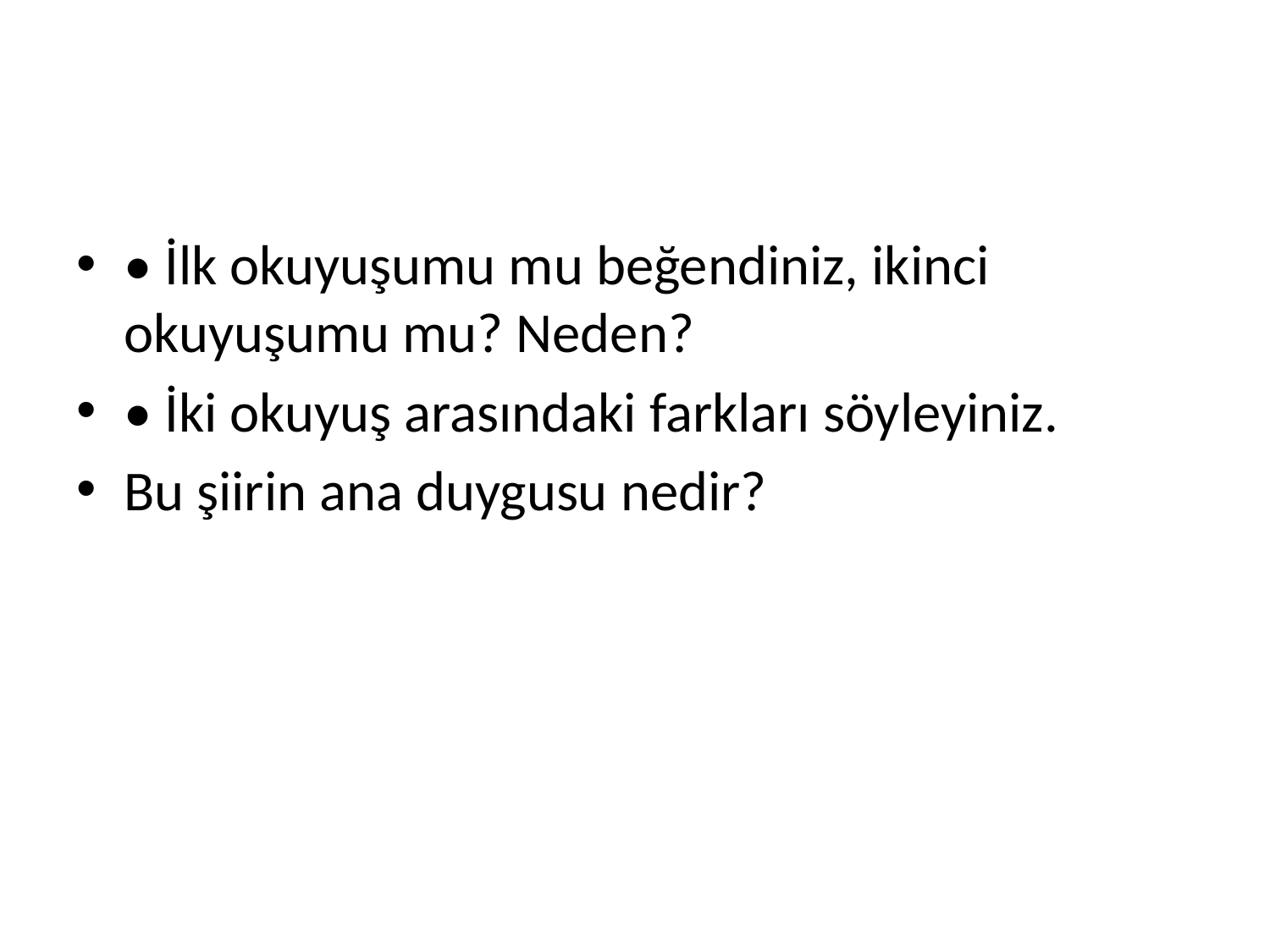

#
• İlk okuyuşumu mu beğendiniz, ikinci okuyuşumu mu? Neden?
• İki okuyuş arasındaki farkları söyleyiniz.
Bu şiirin ana duygusu nedir?